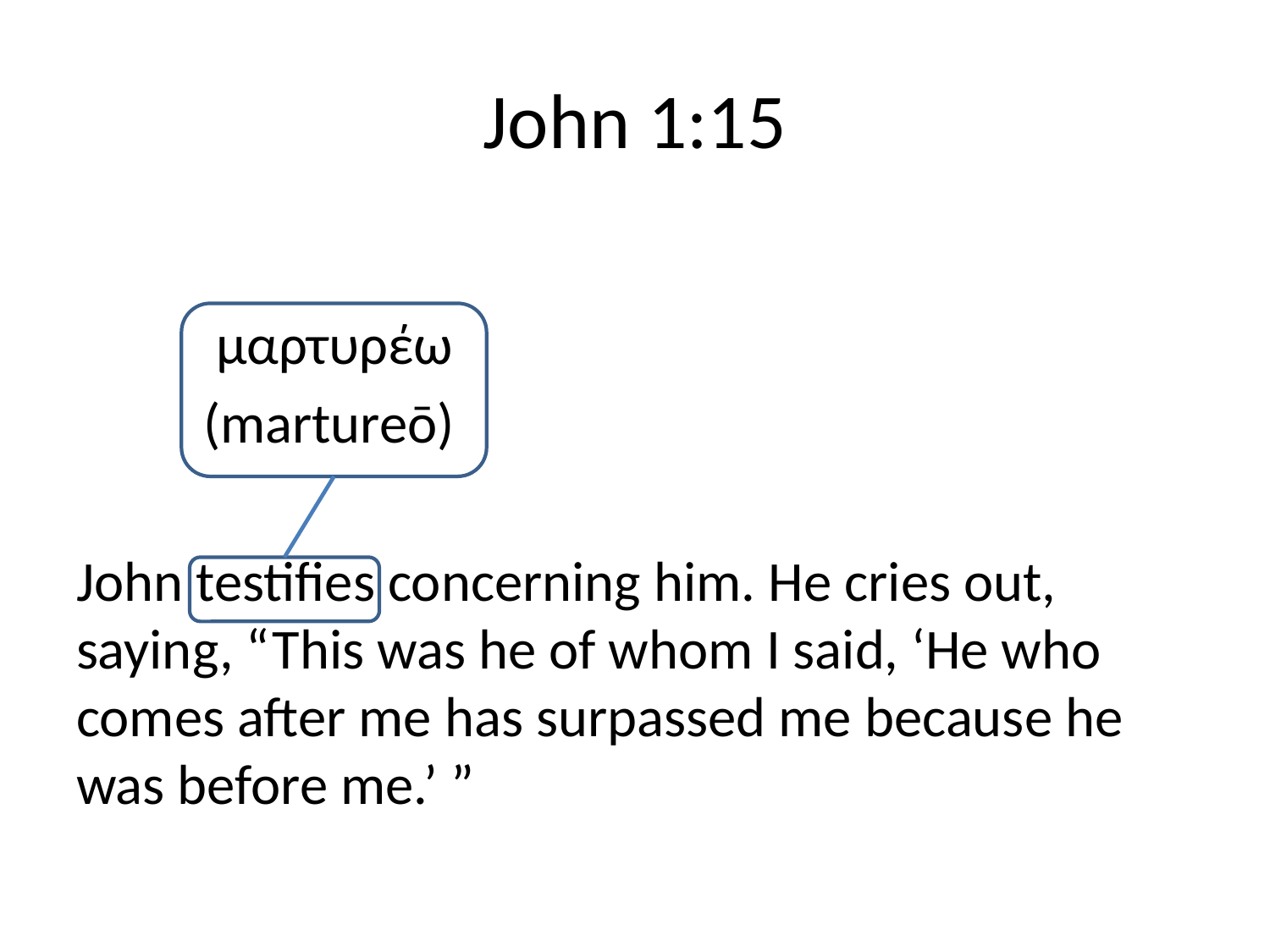

# John 1:15

	 μαρτυρέω
	(martureō)

John testifies concerning him. He cries out, saying, “This was he of whom I said, ‘He who comes after me has surpassed me because he was before me.’ ”